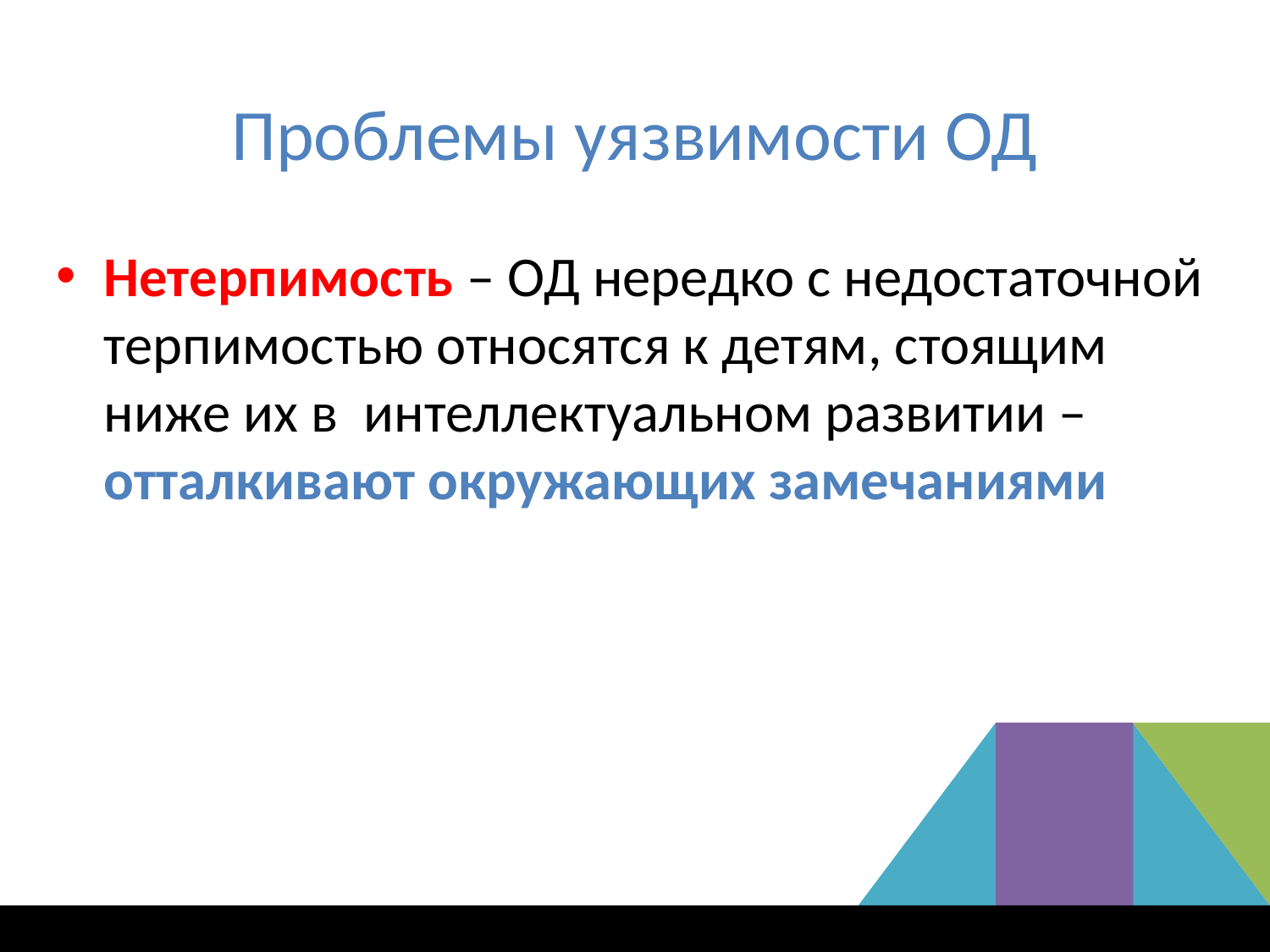

# Проблемы уязвимости ОД
Нетерпимость – ОД нередко с недостаточной терпимостью относятся к детям, стоящим ниже их в  интеллектуальном развитии – отталкивают окружающих замечаниями